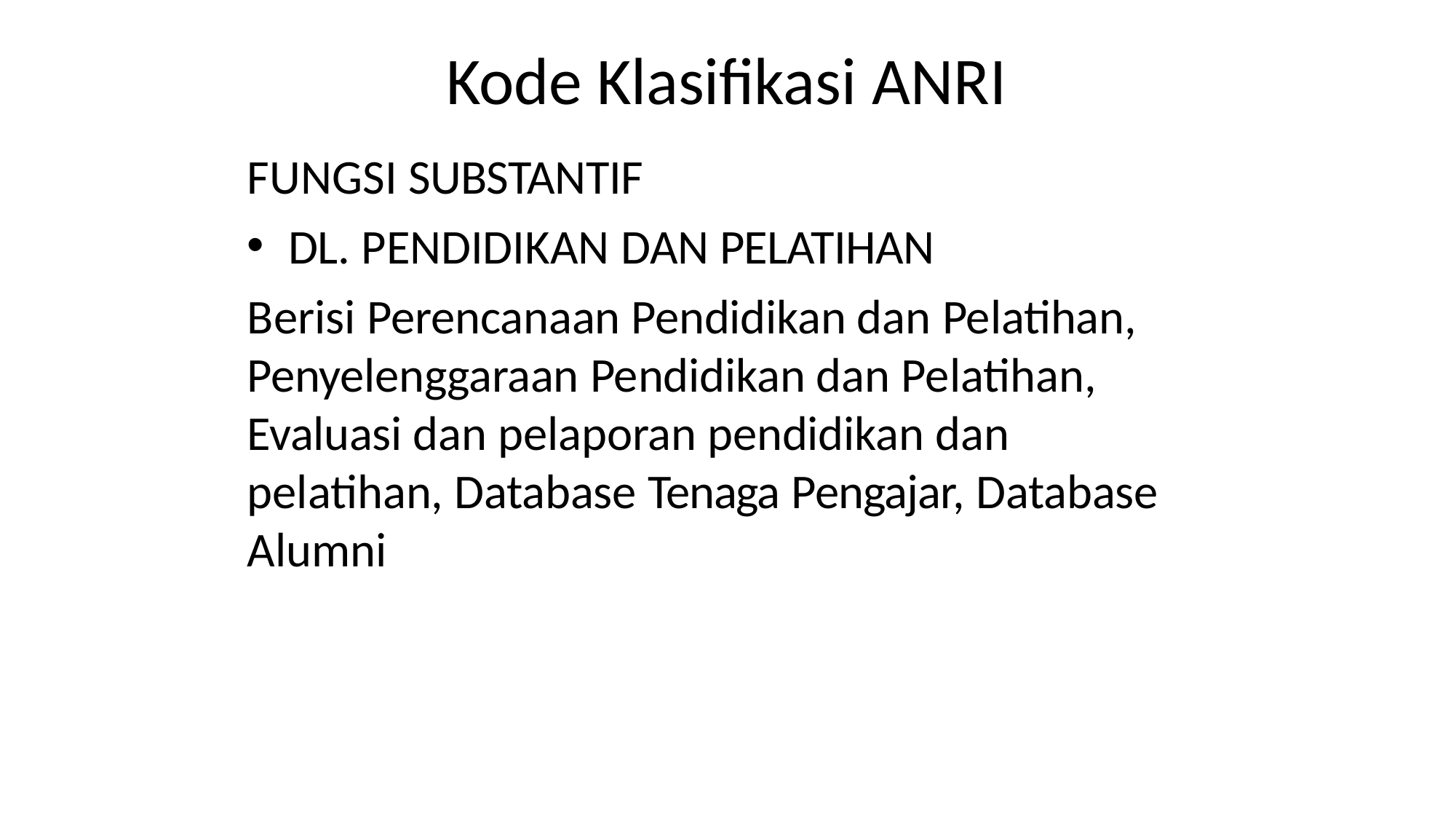

# Kode Klasifikasi ANRI
FUNGSI SUBSTANTIF
DL. PENDIDIKAN DAN PELATIHAN
Berisi Perencanaan Pendidikan dan Pelatihan,  Penyelenggaraan Pendidikan dan Pelatihan,  Evaluasi dan pelaporan pendidikan dan  pelatihan, Database Tenaga Pengajar, Database  Alumni